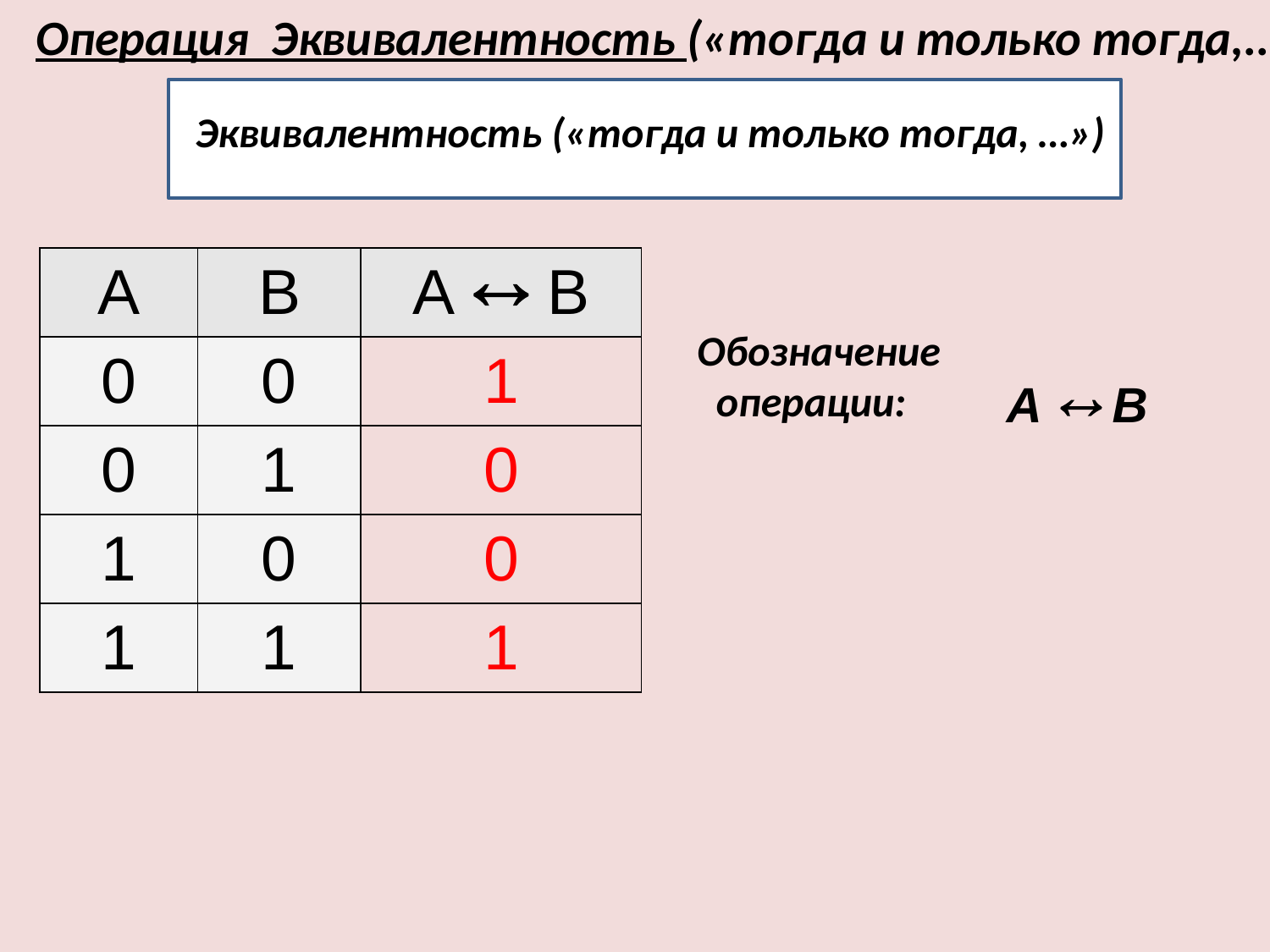

Операция  Эквивалентность («тогда и только тогда,..»)

Эквивалентность («тогда и только тогда, …»)
| A | B | А ↔ B |
| --- | --- | --- |
| 0 | 0 | 1 |
| 0 | 1 | 0 |
| 1 | 0 | 0 |
| 1 | 1 | 1 |
Обозначение
  операции:
А ↔ B